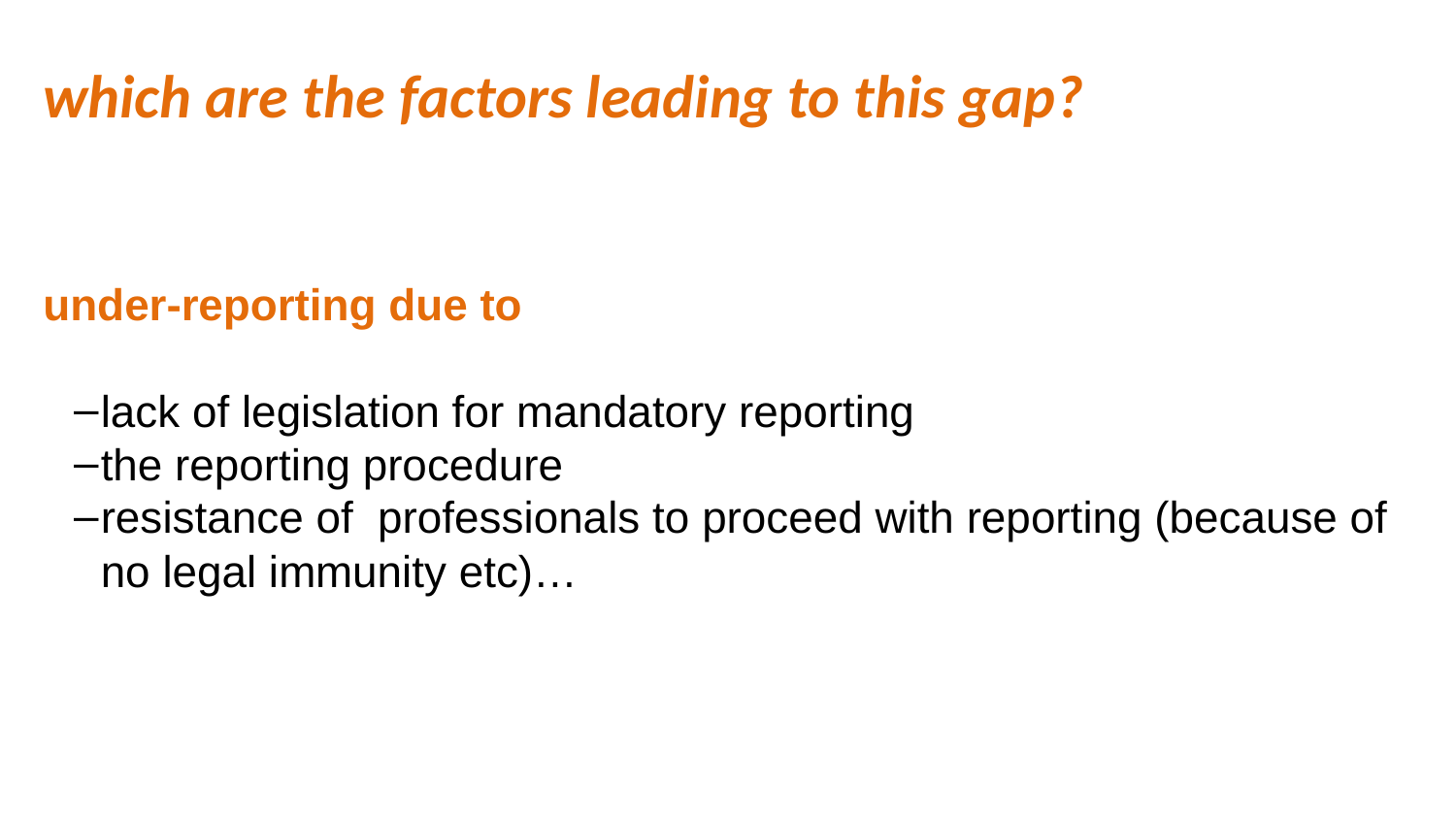

# which are the factors leading to this gap?

under-reporting due to

lack of legislation for mandatory reporting
the reporting procedure
resistance of  professionals to proceed with reporting (because of no legal immunity etc)…